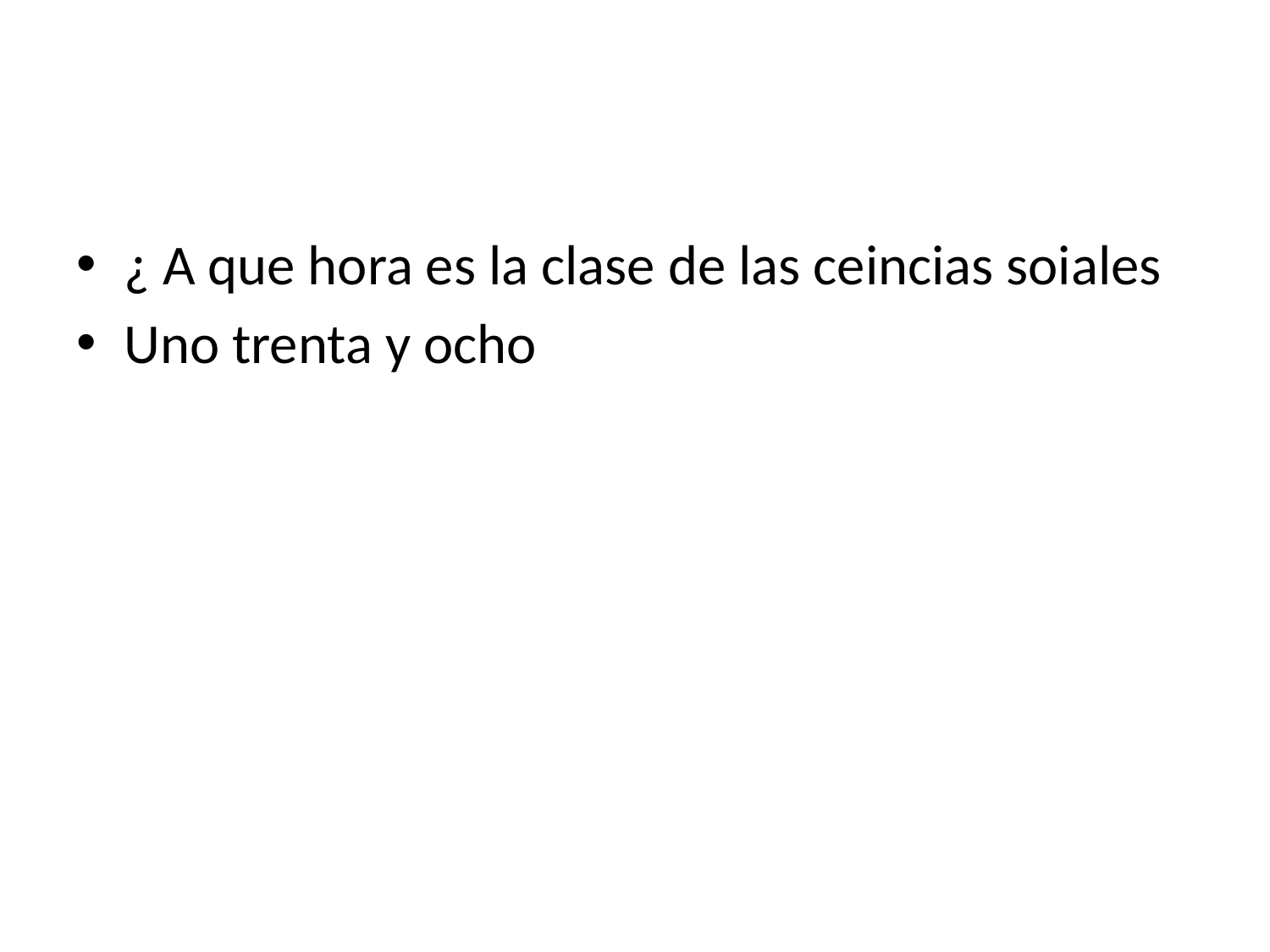

#
¿ A que hora es la clase de las ceincias soiales
Uno trenta y ocho